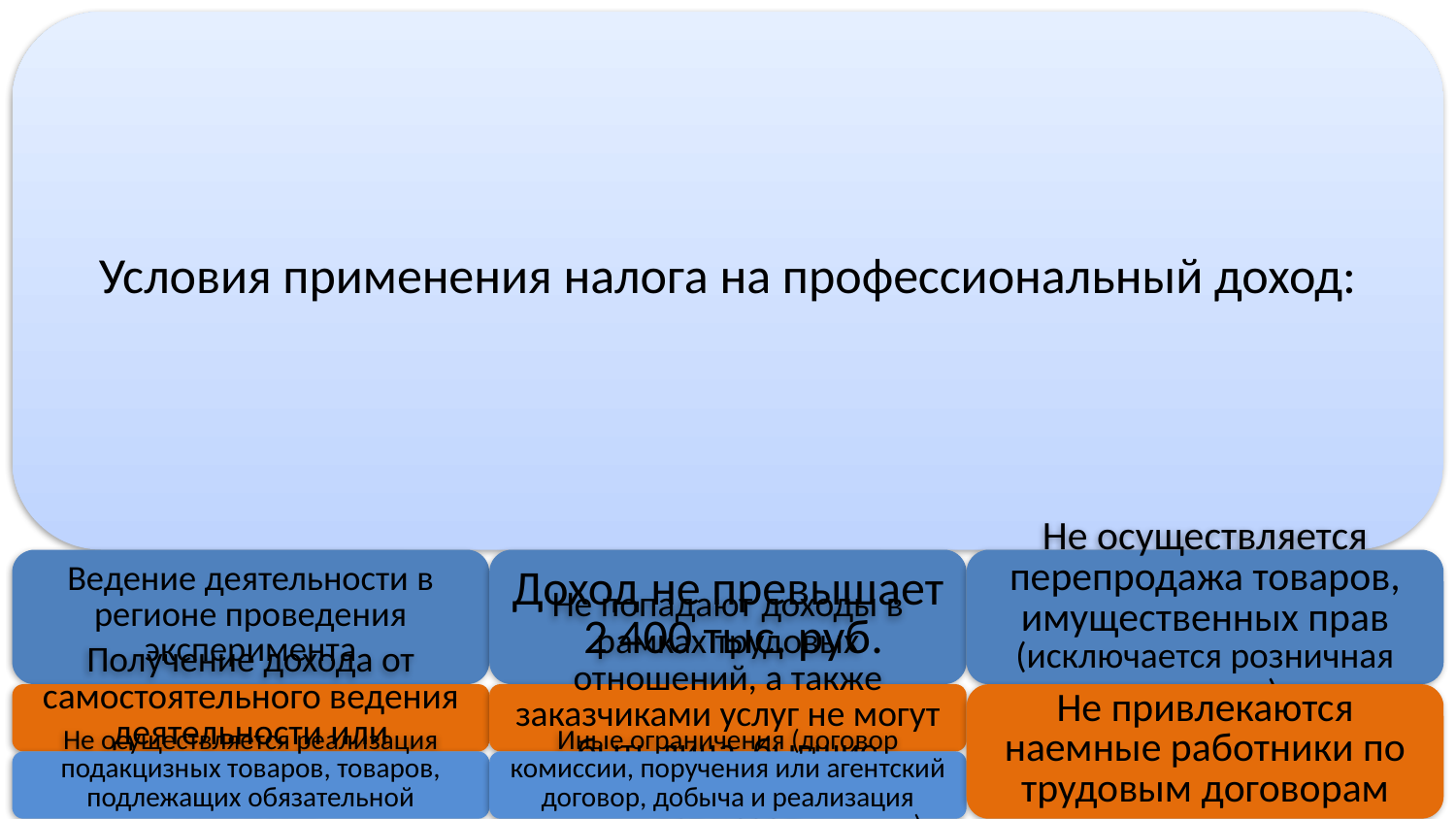

Условия применения налога на профессиональный доход:
Не привлекаются наемные работники по трудовым договорам
Не осуществляется перепродажа товаров, имущественных прав (исключается розничная торговля)
Ведение деятельности в регионе проведения эксперимента